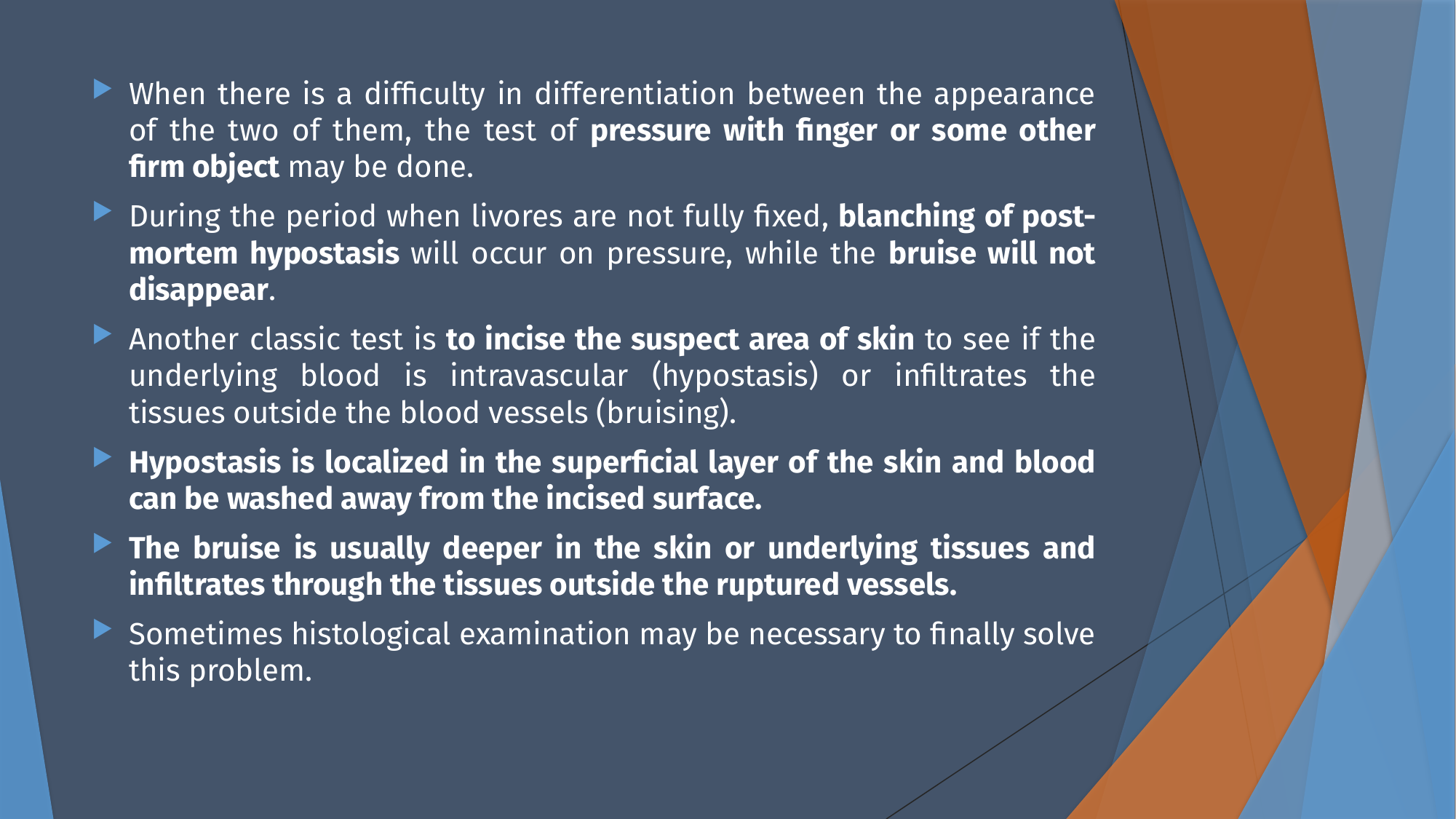

When there is a difficulty in differentiation between the appearance of the two of them, the test of pressure with finger or some other firm object may be done.
During the period when livores are not fully fixed, blanching of post-mortem hypostasis will occur on pressure, while the bruise will not disappear.
Another classic test is to incise the suspect area of skin to see if the underlying blood is intravascular (hypostasis) or infiltrates the tissues outside the blood vessels (bruising).
Hypostasis is localized in the superficial layer of the skin and blood can be washed away from the incised surface.
The bruise is usually deeper in the skin or underlying tissues and infiltrates through the tissues outside the ruptured vessels.
Sometimes histological examination may be necessary to finally solve this problem.